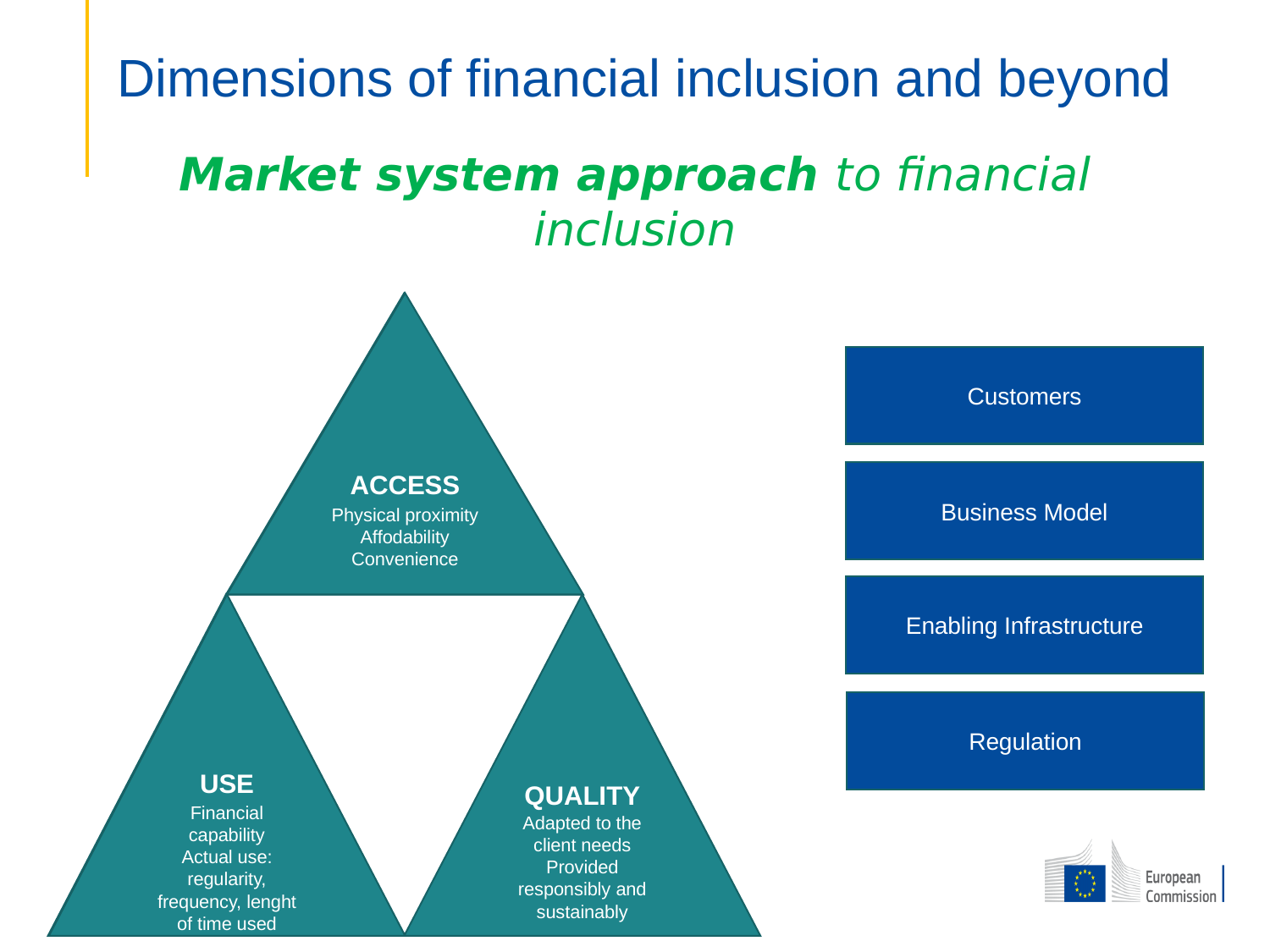

# Dimensions of financial inclusion and beyond
Market system approach to financial inclusion
ACCESS

Physical proximity
Affodability
Convenience
ACCESS

Physical proximity
Affodability
Convenience
Customers
Business Model
Enabling Infrastructure
USE

Financial capability
Actual use: regularity, frequency, lenght of time used
USE

Financial capability
Actual use: regularity, frequency, lenght of time used
QUALITY
Adapted to the client needs
Provided responsibly and sustainably
Regulation